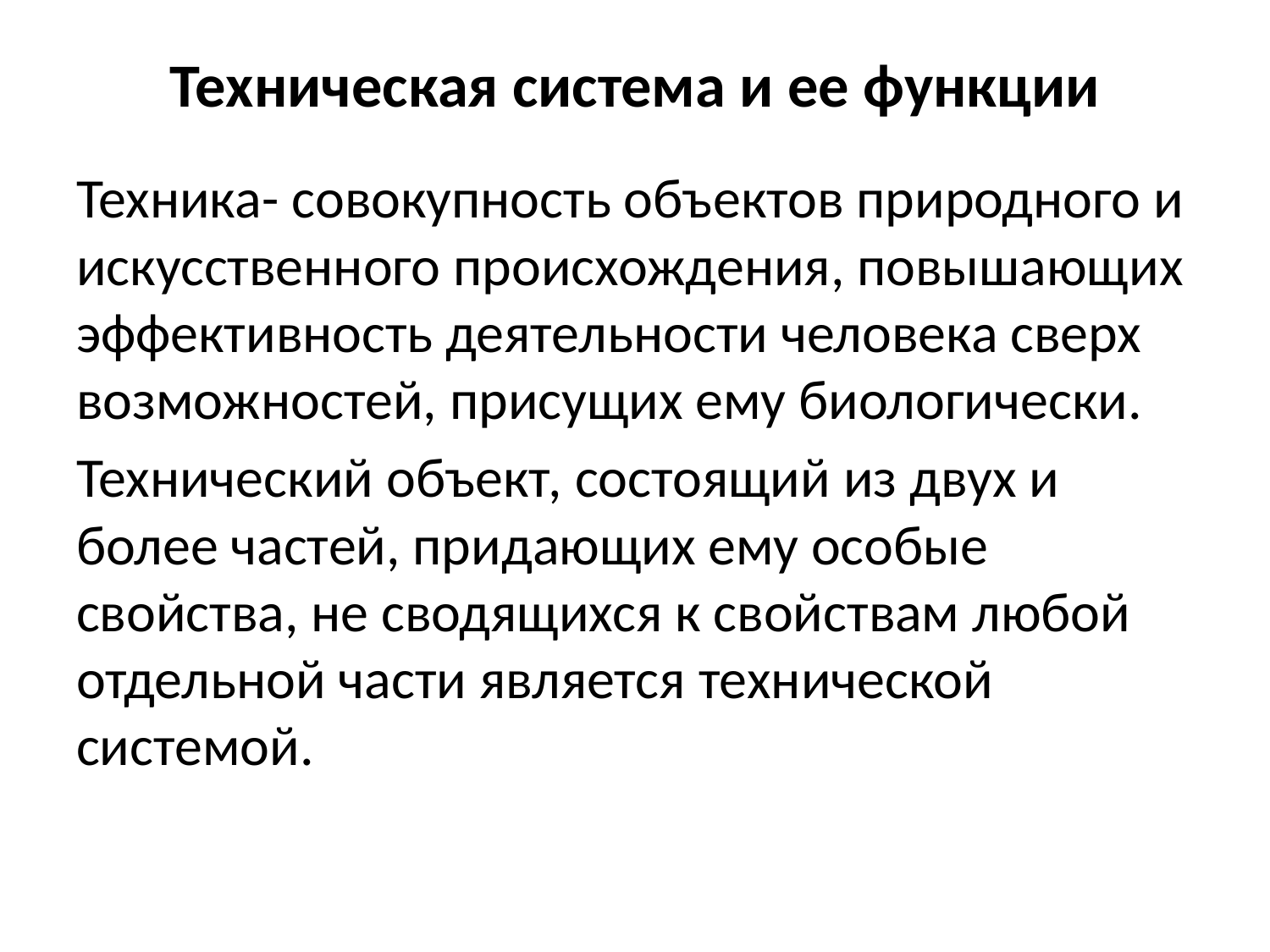

# Техническая система и ее функции
Техника- совокупность объектов природного и искусственного происхождения, повышающих эффективность деятельности человека сверх возможностей, присущих ему биологически.
Технический объект, состоящий из двух и более частей, придающих ему особые свойства, не сводящихся к свойствам любой отдельной части является технической системой.